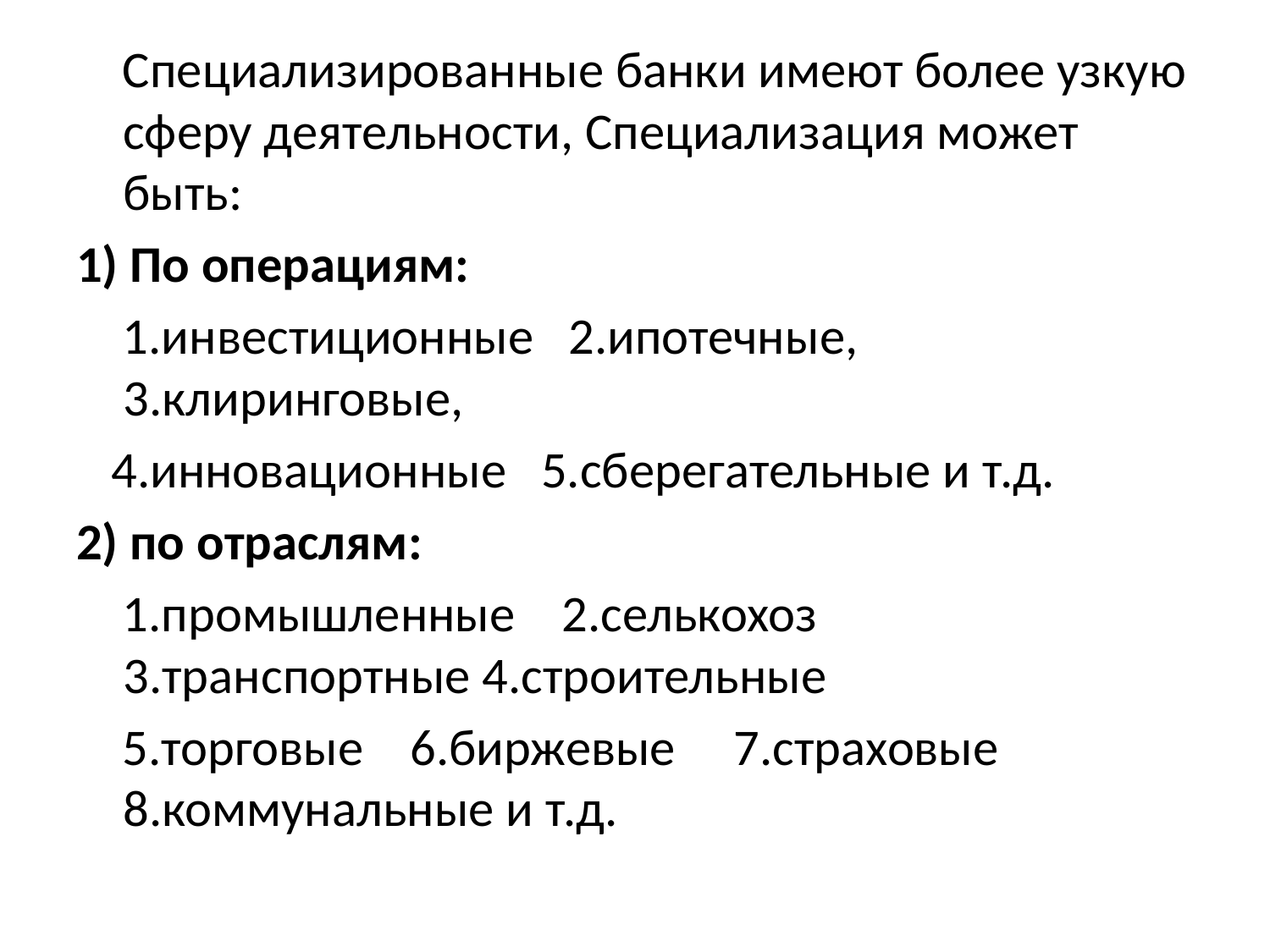

Специализированные банки имеют более узкую сферу деятельности, Специализация может быть:
1) По операциям:
    1.инвестиционные   2.ипотечные,  3.клиринговые,
   4.инновационные   5.сберегательные и т.д.
2) по отраслям:
    1.промышленные    2.селькохоз      3.транспортные 4.строительные
    5.торговые    6.биржевые     7.страховые  8.коммунальные и т.д.

#